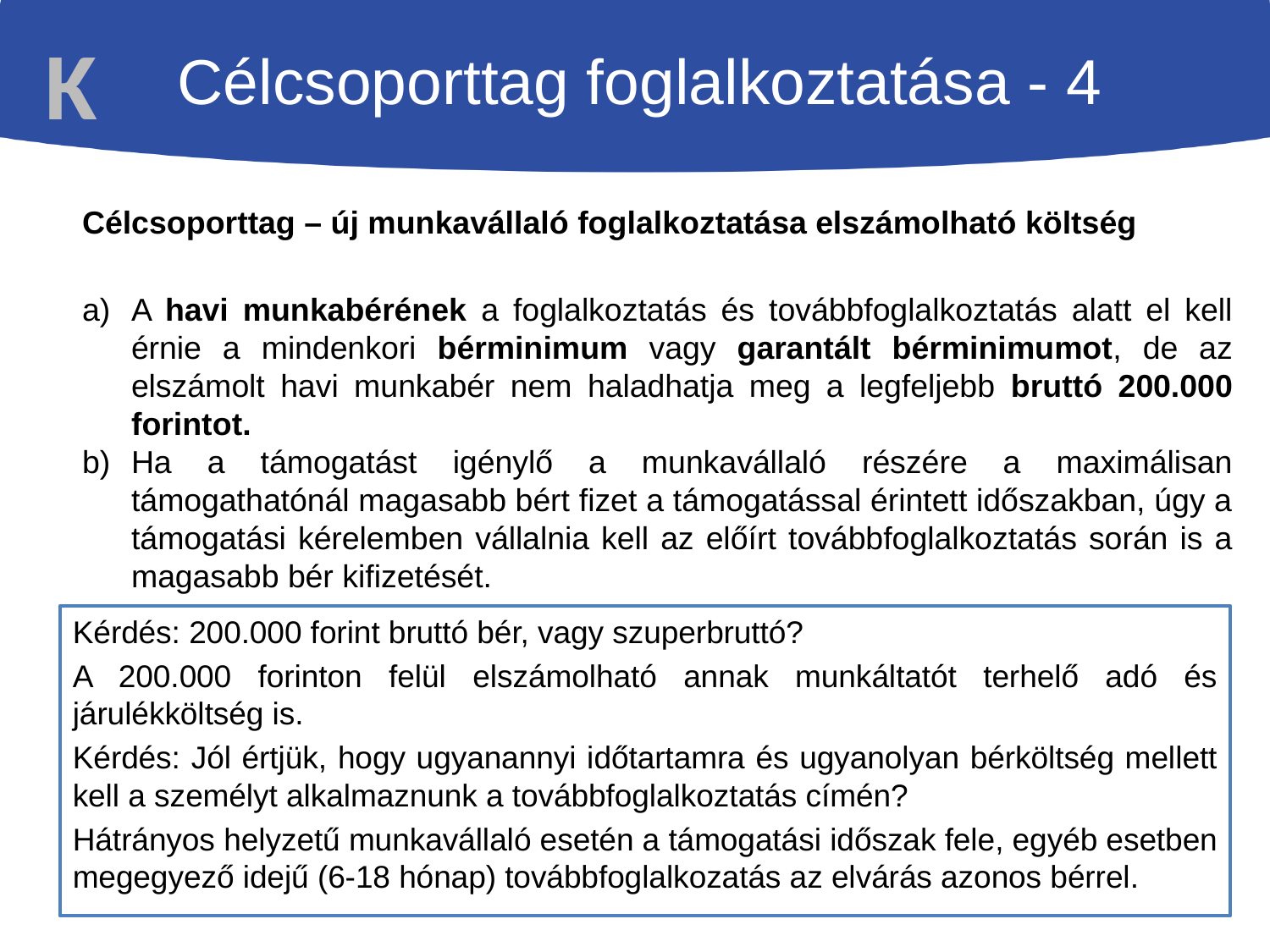

K
Célcsoporttag foglalkoztatása - 4
Célcsoporttag – új munkavállaló foglalkoztatása elszámolható költség

A havi munkabérének a foglalkoztatás és továbbfoglalkoztatás alatt el kell érnie a mindenkori bérminimum vagy garantált bérminimumot, de az elszámolt havi munkabér nem haladhatja meg a legfeljebb bruttó 200.000 forintot.
Ha a támogatást igénylő a munkavállaló részére a maximálisan támogathatónál magasabb bért fizet a támogatással érintett időszakban, úgy a támogatási kérelemben vállalnia kell az előírt továbbfoglalkoztatás során is a magasabb bér kifizetését.
Kérdés: 200.000 forint bruttó bér, vagy szuperbruttó?
A 200.000 forinton felül elszámolható annak munkáltatót terhelő adó és járulékköltség is.
Kérdés: Jól értjük, hogy ugyanannyi időtartamra és ugyanolyan bérköltség mellett kell a személyt alkalmaznunk a továbbfoglalkoztatás címén?
Hátrányos helyzetű munkavállaló esetén a támogatási időszak fele, egyéb esetben megegyező idejű (6-18 hónap) továbbfoglalkozatás az elvárás azonos bérrel.